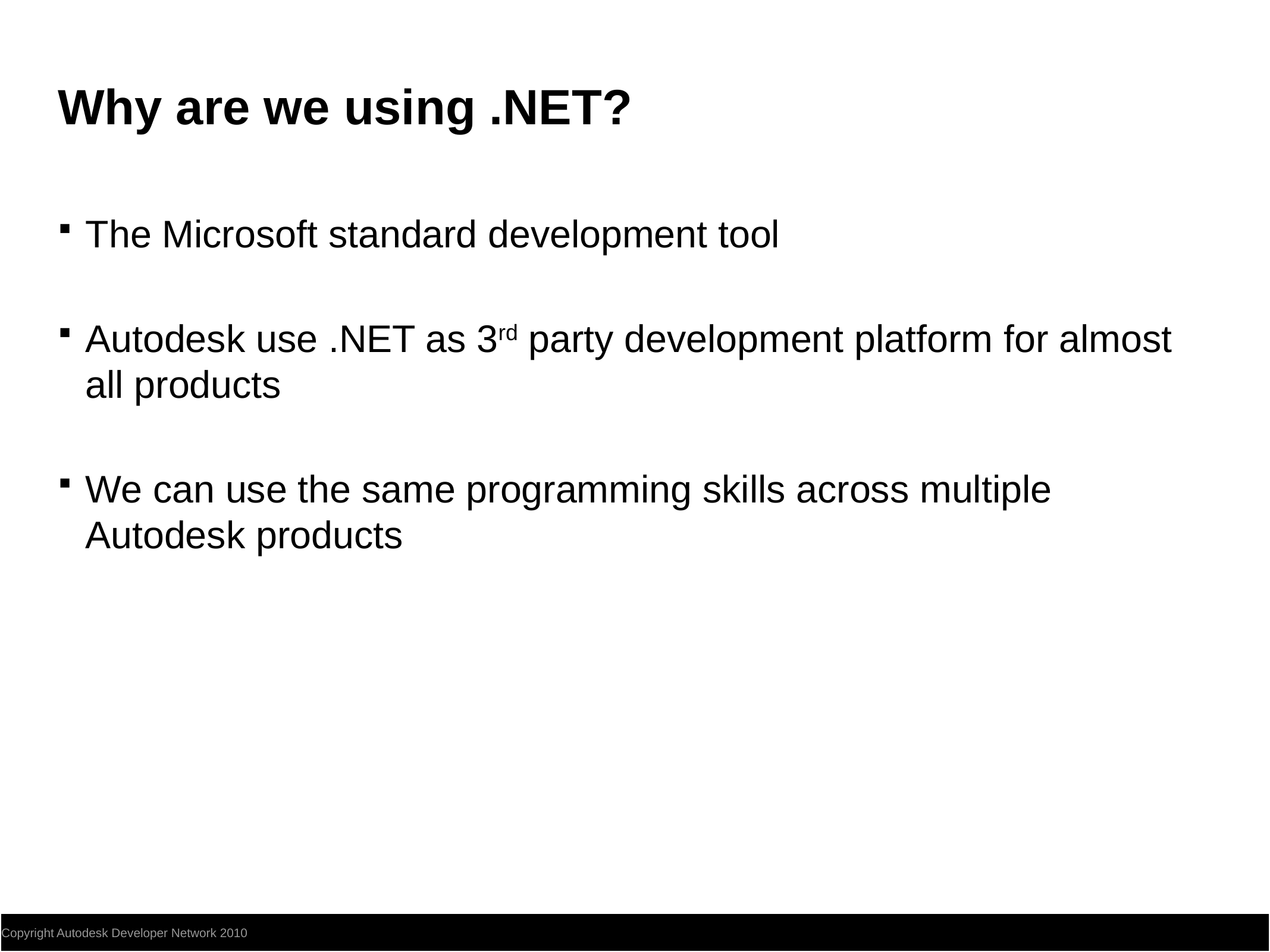

# Why are we using .NET?
The Microsoft standard development tool

Autodesk use .NET as 3rd party development platform for almost all products

We can use the same programming skills across multiple Autodesk products